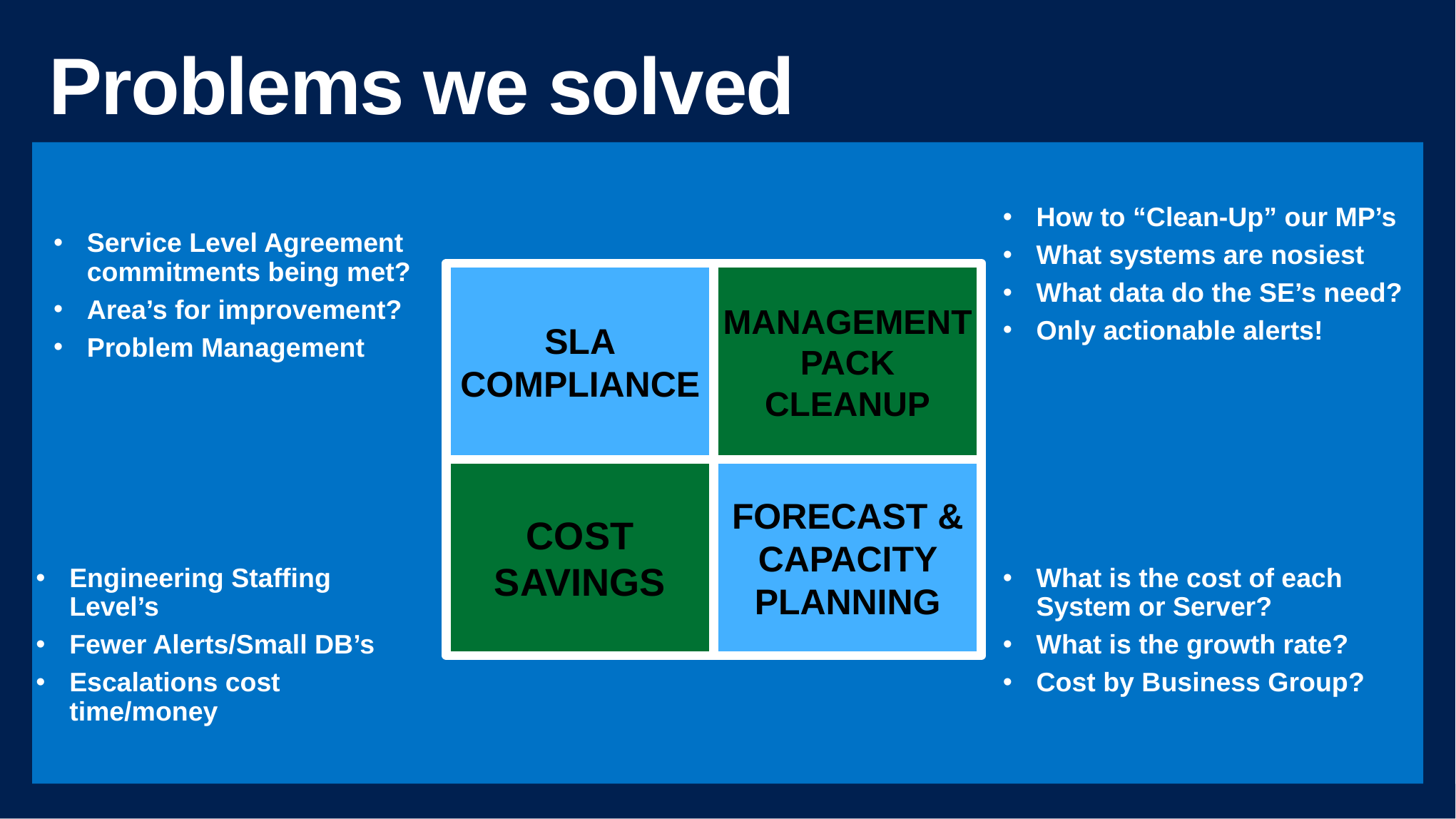

# Problems we solved

How to “Clean-Up” our MP’s
What systems are nosiest
What data do the SE’s need?
Only actionable alerts!
MANAGEMENT
PACK
CLEANUP
Service Level Agreement commitments being met?
Area’s for improvement?
Problem Management
SLA
COMPLIANCE
COST
SAVINGS
Engineering Staffing Level’s
Fewer Alerts/Small DB’s
Escalations cost time/money
FORECAST &
CAPACITY PLANNING
What is the cost of each System or Server?
What is the growth rate?
Cost by Business Group?